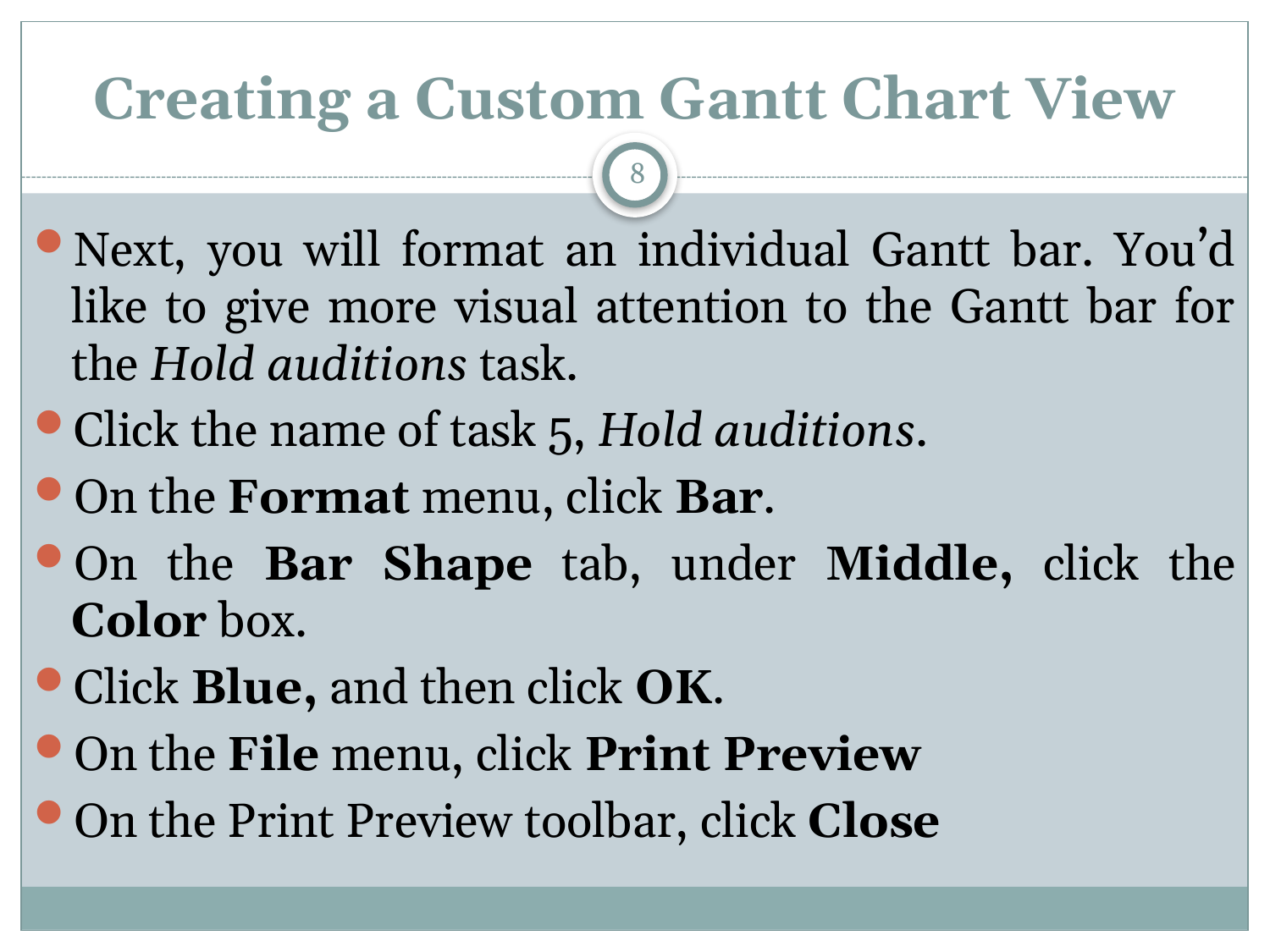

# Creating a Custom Gantt Chart View
8
Next, you will format an individual Gantt bar. You’d like to give more visual attention to the Gantt bar for the Hold auditions task.
Click the name of task 5, Hold auditions.
On the Format menu, click Bar.
On the Bar Shape tab, under Middle, click the Color box.
Click Blue, and then click OK.
On the File menu, click Print Preview
On the Print Preview toolbar, click Close